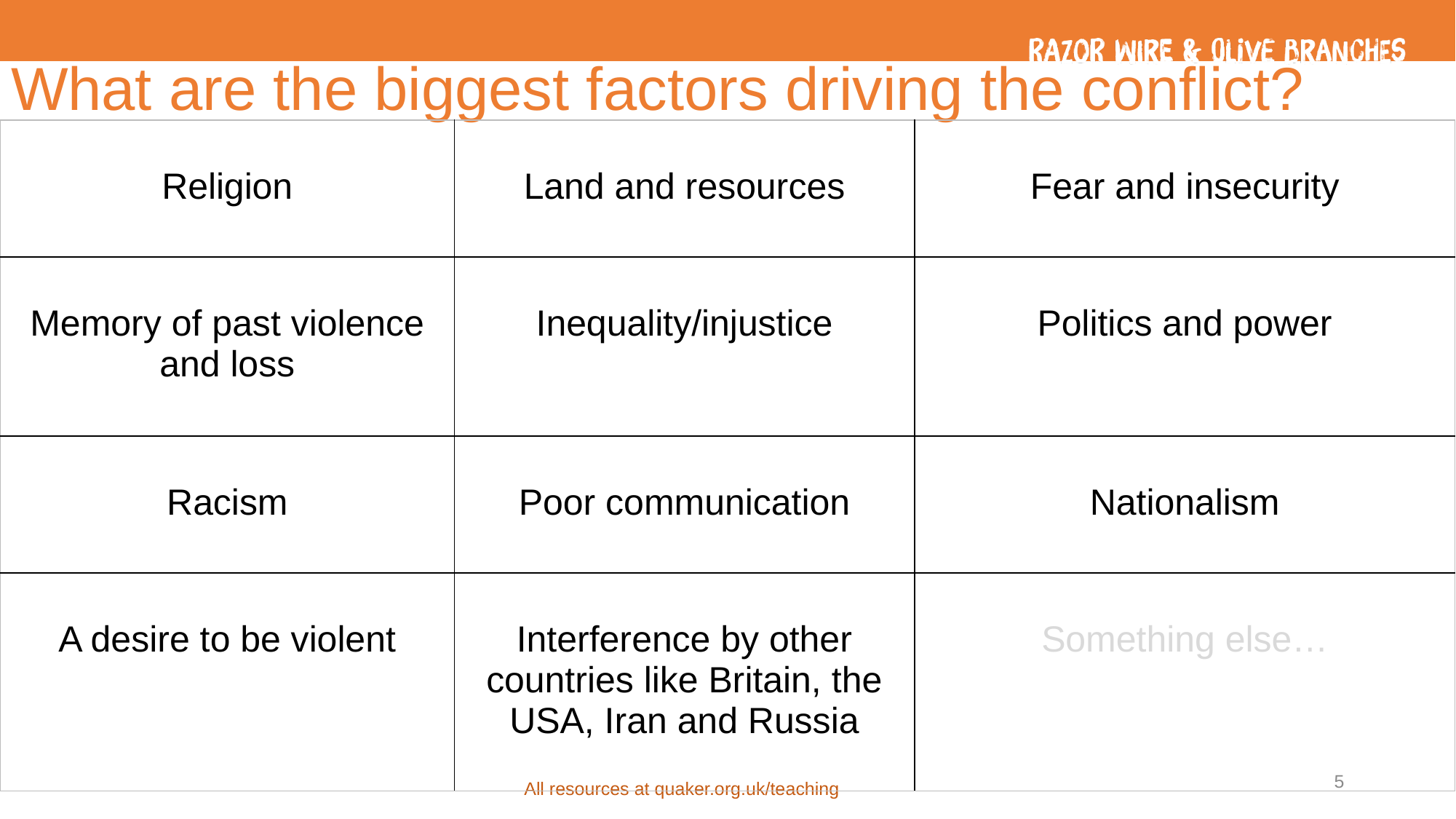

# What are the biggest factors driving the conflict?
| Religion | Land and resources | Fear and insecurity |
| --- | --- | --- |
| Memory of past violence and loss | Inequality/injustice | Politics and power |
| Racism | Poor communication | Nationalism |
| A desire to be violent | Interference by other countries like Britain, the USA, Iran and Russia | Something else… |
5
All resources at quaker.org.uk/teaching